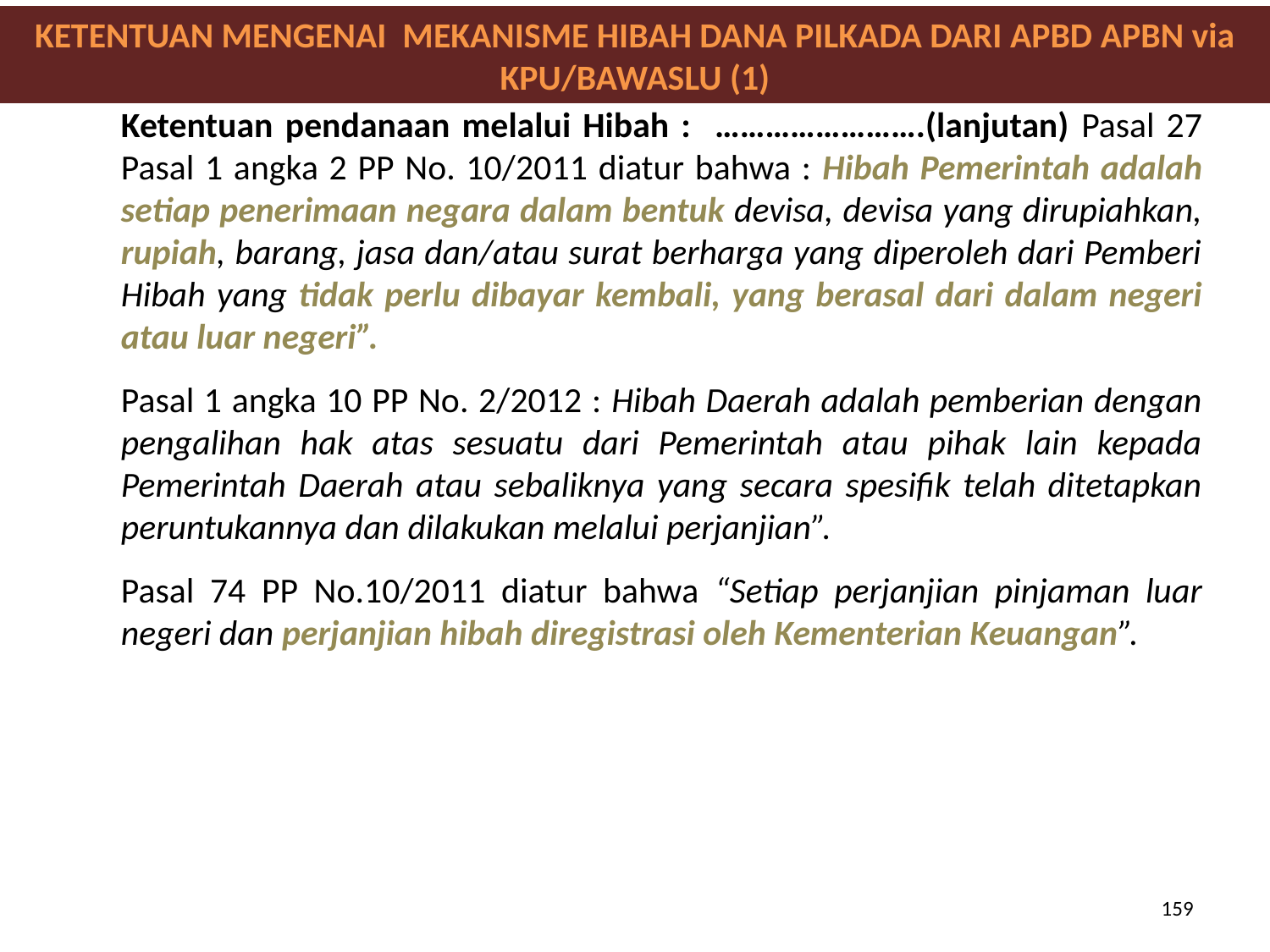

KETENTUAN MENGENAI  MEKANISME HIBAH DANA PILKADA DARI APBD APBN via KPU/BAWASLU (1)
Ketentuan pendanaan melalui Hibah :  …………………….(lanjutan) Pasal 27 Pasal 1 angka 2 PP No. 10/2011 diatur bahwa : Hibah Pemerintah adalah setiap penerimaan negara dalam bentuk devisa, devisa yang dirupiahkan, rupiah, barang, jasa dan/atau surat berharga yang diperoleh dari Pemberi Hibah yang tidak perlu dibayar kembali, yang berasal dari dalam negeri atau luar negeri”.
Pasal 1 angka 10 PP No. 2/2012 : Hibah Daerah adalah pemberian dengan pengalihan hak atas sesuatu dari Pemerintah atau pihak lain kepada Pemerintah Daerah atau sebaliknya yang secara spesifik telah ditetapkan peruntukannya dan dilakukan melalui perjanjian”.
Pasal 74 PP No.10/2011 diatur bahwa “Setiap perjanjian pinjaman luar negeri dan perjanjian hibah diregistrasi oleh Kementerian Keuangan”.
159